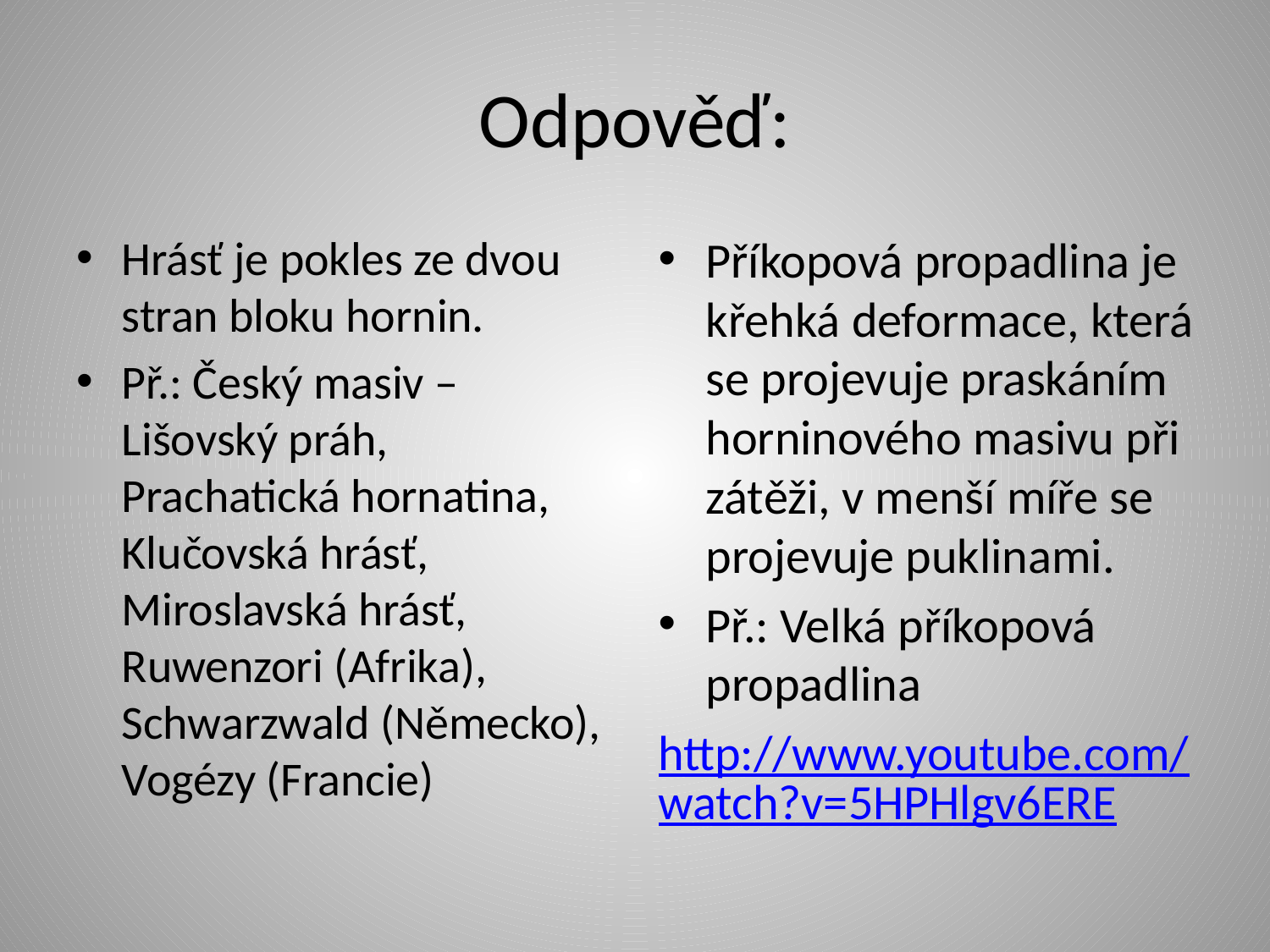

# Odpověď:
Hrásť je pokles ze dvou stran bloku hornin.
Př.: Český masiv – Lišovský práh, Prachatická hornatina,  Klučovská hrásť, Miroslavská hrásť, Ruwenzori (Afrika), Schwarzwald (Německo), Vogézy (Francie)
Příkopová propadlina je křehká deformace, která se projevuje praskáním horninového masivu při zátěži, v menší míře se projevuje puklinami.
Př.: Velká příkopová propadlina
http://www.youtube.com/watch?v=5HPHlgv6ERE